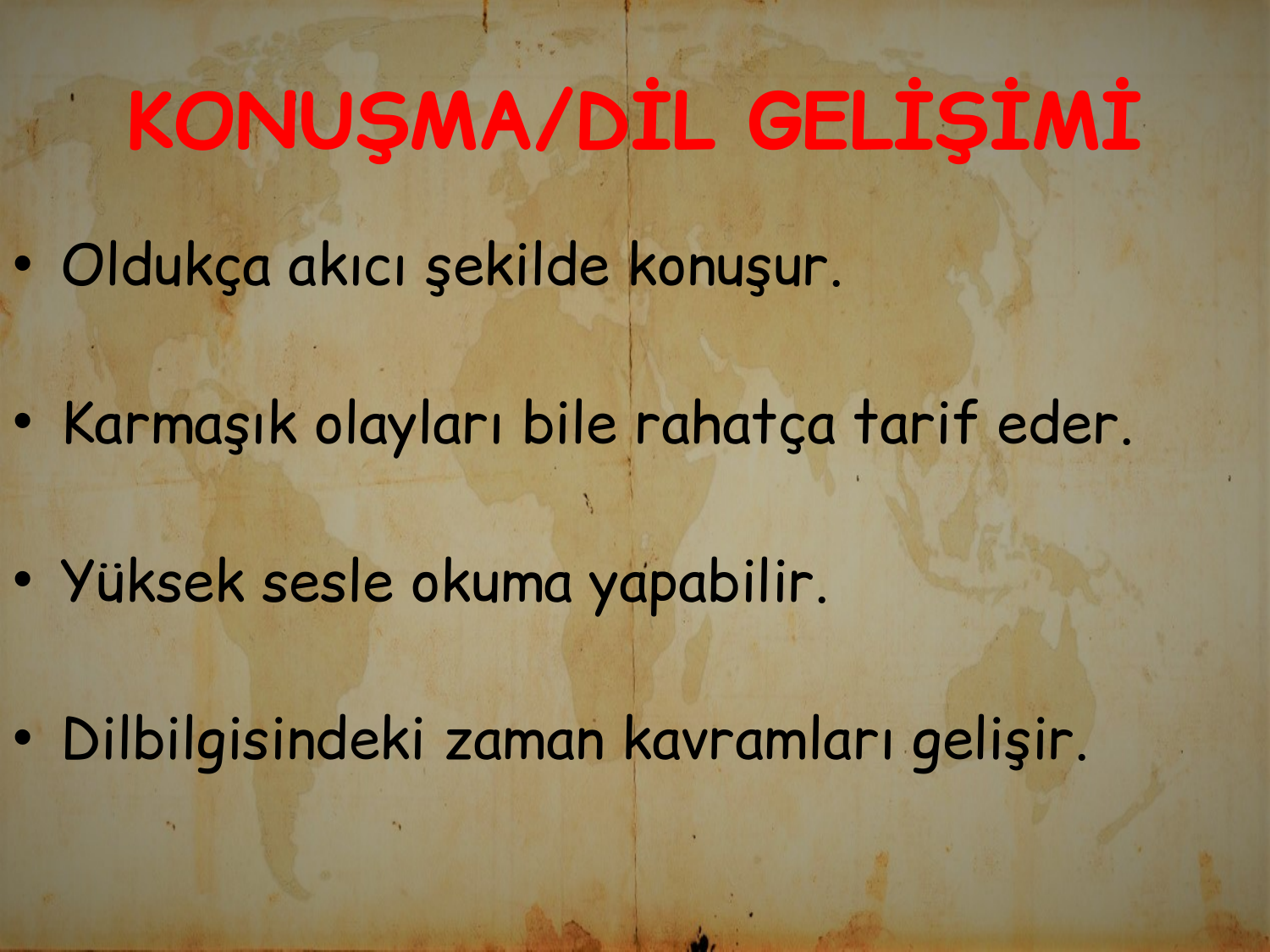

# Konuşma/Dİl Gelişimi
Oldukça akıcı şekilde konuşur.

Karmaşık olayları bile rahatça tarif eder.

Yüksek sesle okuma yapabilir.

Dilbilgisindeki zaman kavramları gelişir.